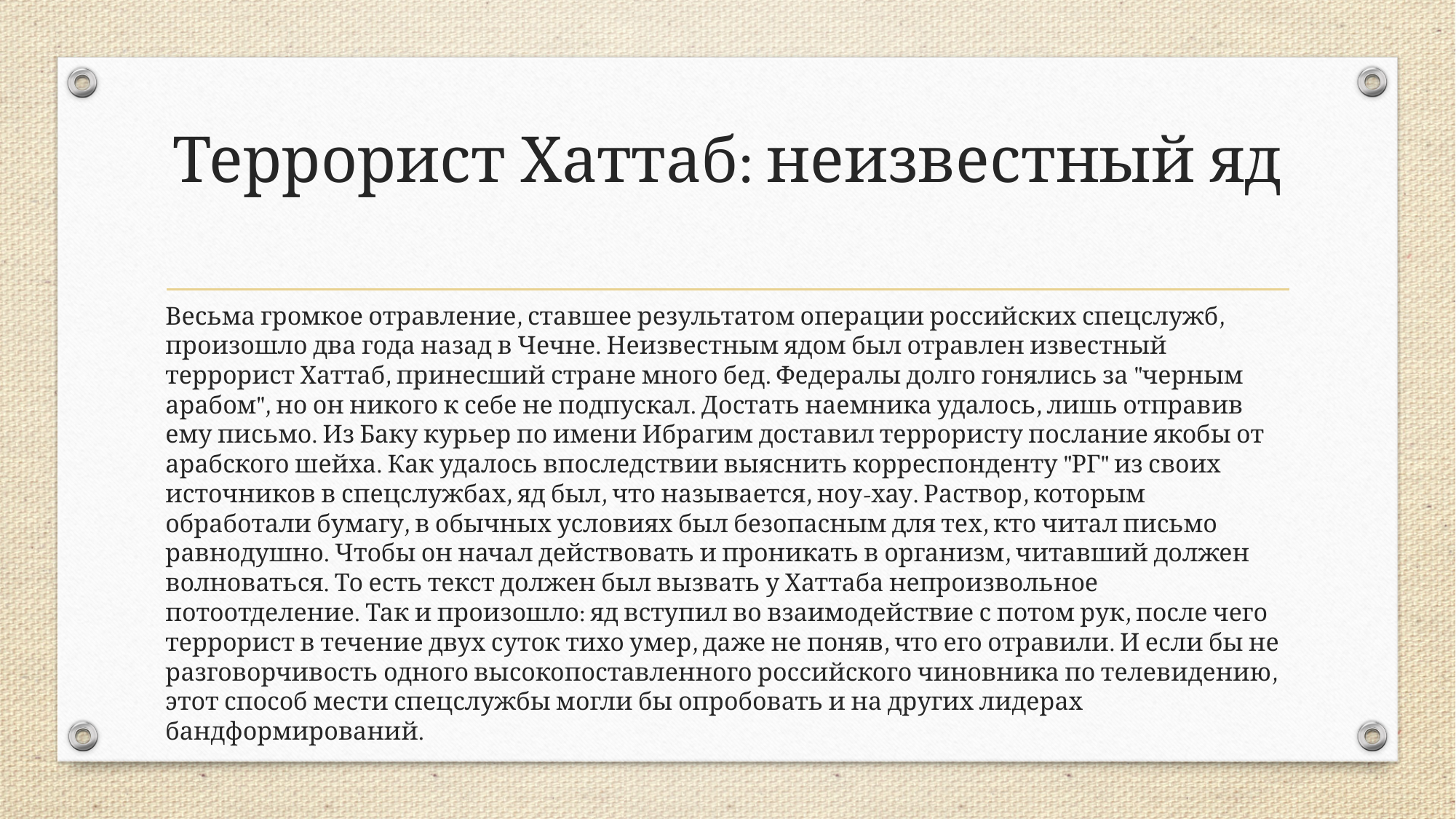

# Террорист Хаттаб: неизвестный яд
Весьма громкое отравление, ставшее результатом операции российских спецслужб, произошло два года назад в Чечне. Неизвестным ядом был отравлен известный террорист Хаттаб, принесший стране много бед. Федералы долго гонялись за "черным арабом", но он никого к себе не подпускал. Достать наемника удалось, лишь отправив ему письмо. Из Баку курьер по имени Ибрагим доставил террористу послание якобы от арабского шейха. Как удалось впоследствии выяснить корреспонденту "РГ" из своих источников в спецслужбах, яд был, что называется, ноу-хау. Раствор, которым обработали бумагу, в обычных условиях был безопасным для тех, кто читал письмо равнодушно. Чтобы он начал действовать и проникать в организм, читавший должен волноваться. То есть текст должен был вызвать у Хаттаба непроизвольное потоотделение. Так и произошло: яд вступил во взаимодействие с потом рук, после чего террорист в течение двух суток тихо умер, даже не поняв, что его отравили. И если бы не разговорчивость одного высокопоставленного российского чиновника по телевидению, этот способ мести спецслужбы могли бы опробовать и на других лидерах бандформирований.